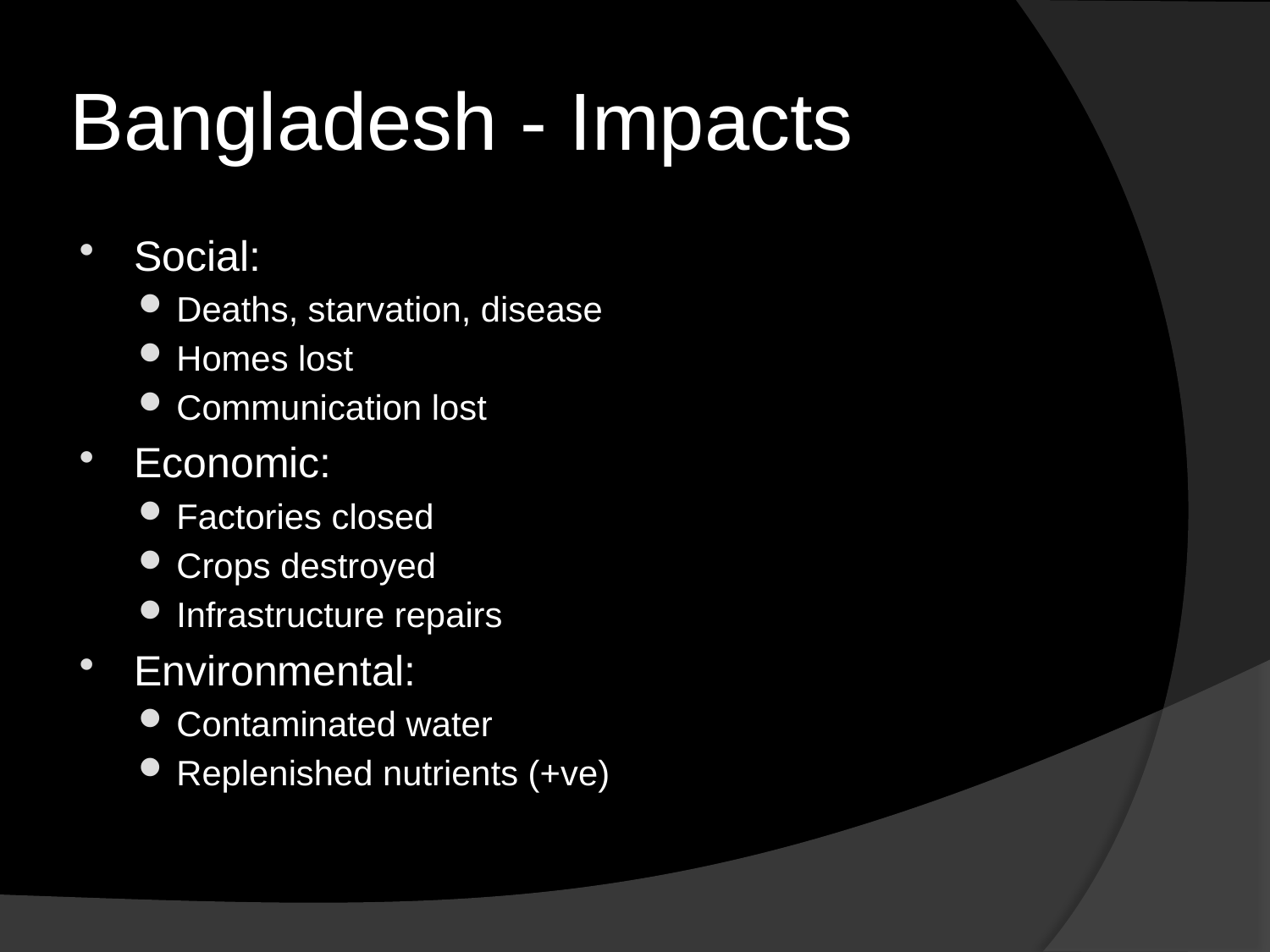

# Bangladesh - Impacts
Social:
Deaths, starvation, disease
Homes lost
Communication lost
Economic:
Factories closed
Crops destroyed
Infrastructure repairs
Environmental:
Contaminated water
Replenished nutrients (+ve)